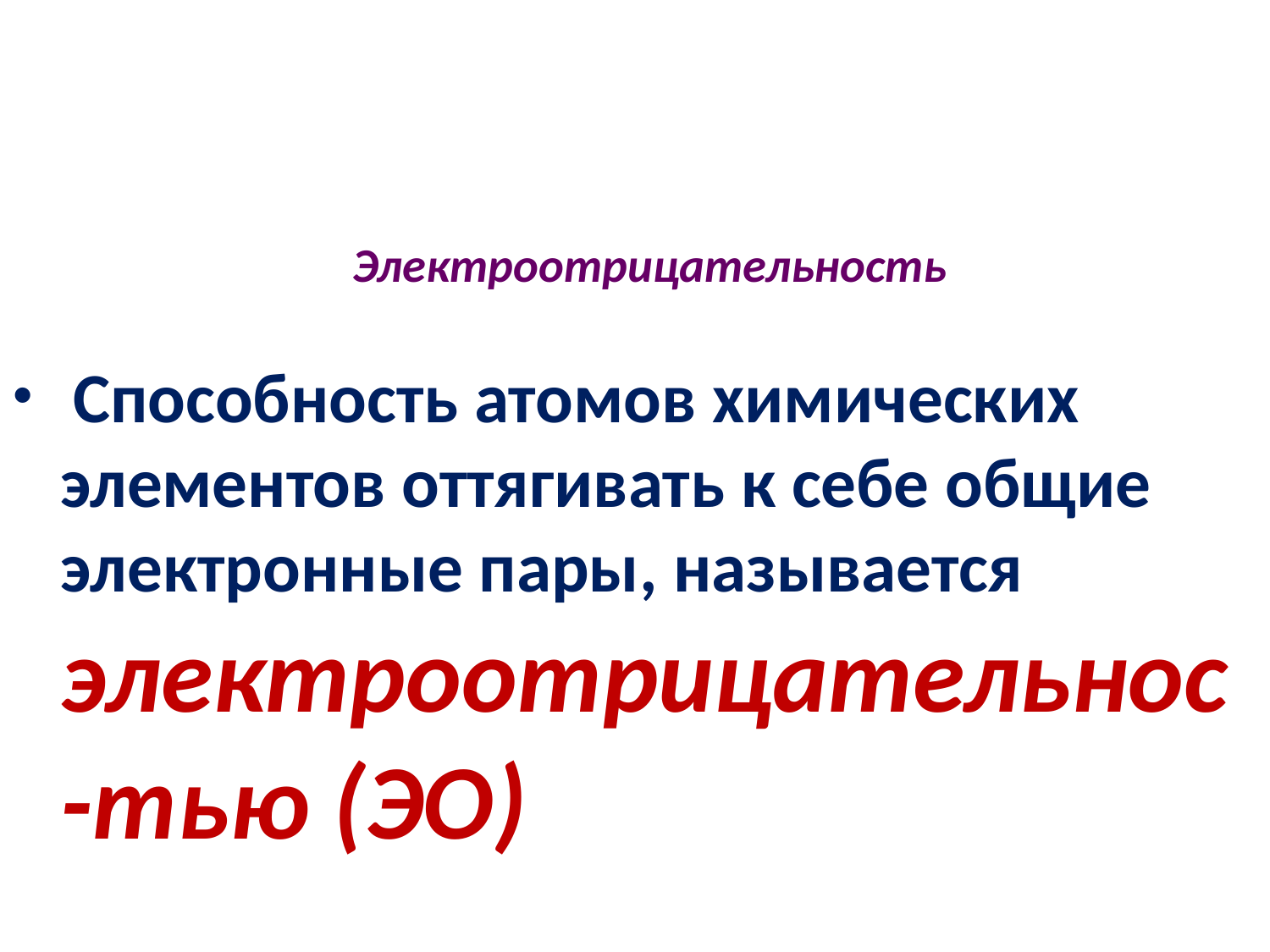

# Электроотрицательность
 Способность атомов химических элементов оттягивать к себе общие электронные пары, называется электроотрицательнос-тью (ЭО)